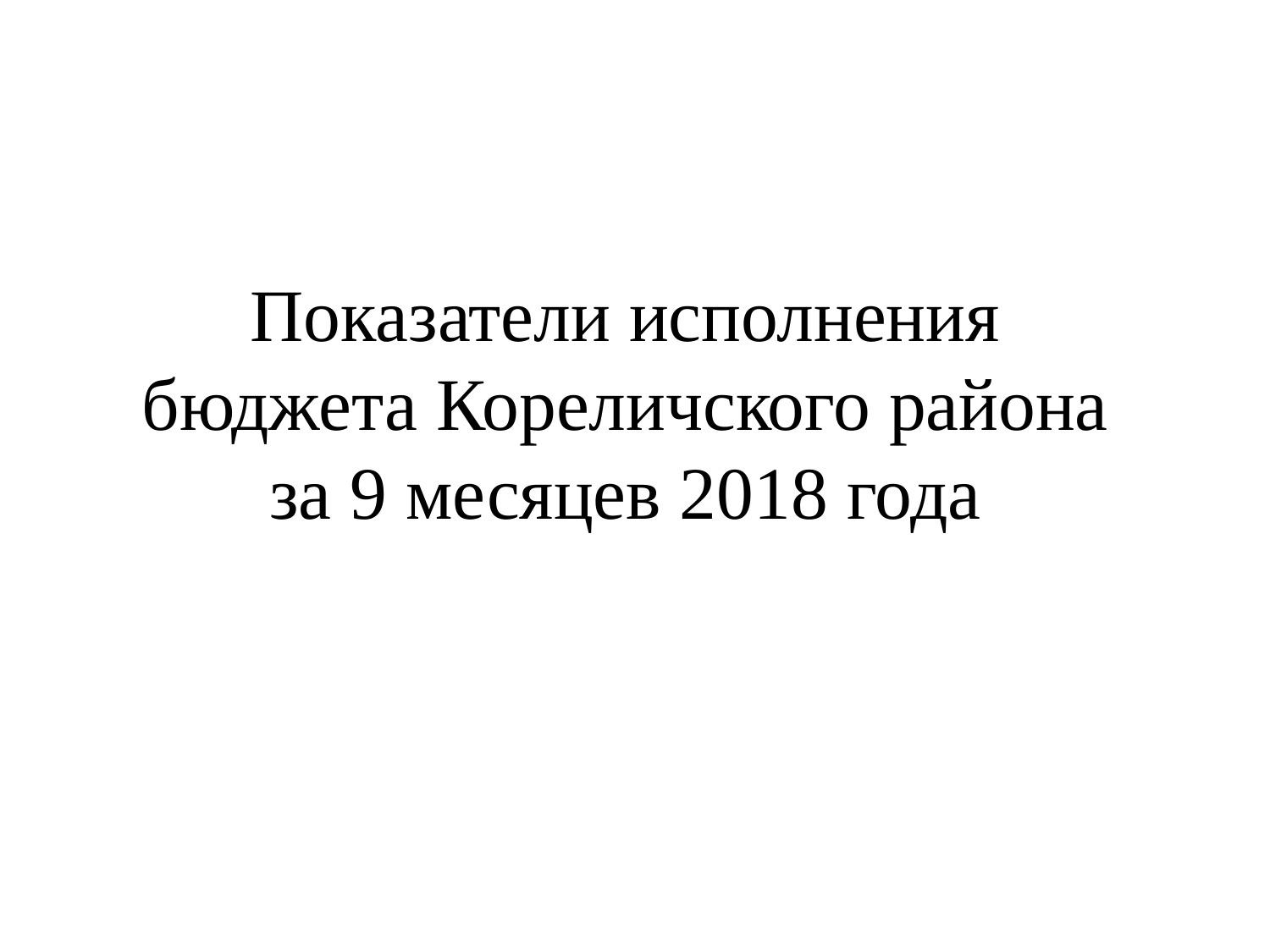

# Показатели исполнения бюджета Кореличского района за 9 месяцев 2018 года